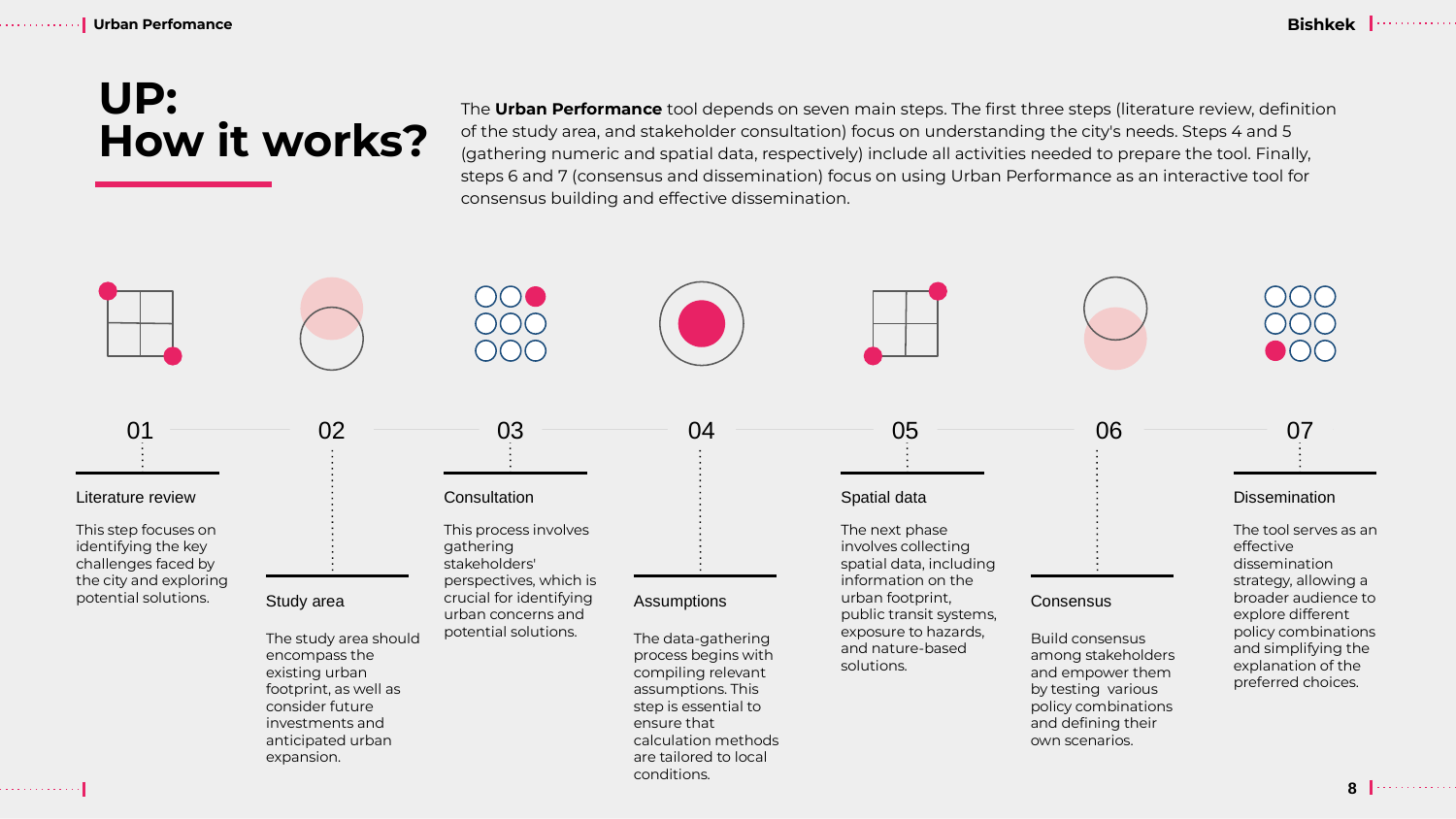

Bishkek
UP:
How it works?
The Urban Performance tool depends on seven main steps. The first three steps (literature review, definition of the study area, and stakeholder consultation) focus on understanding the city's needs. Steps 4 and 5 (gathering numeric and spatial data, respectively) include all activities needed to prepare the tool. Finally, steps 6 and 7 (consensus and dissemination) focus on using Urban Performance as an interactive tool for consensus building and effective dissemination.

01
02
03
04
05
06
07
Literature review

Consultation

Spatial data

Dissemination

This step focuses on identifying the key challenges faced by the city and exploring potential solutions.
This process involves gathering stakeholders' perspectives, which is crucial for identifying urban concerns and potential solutions.
The next phase involves collecting spatial data, including information on the urban footprint, public transit systems, exposure to hazards, and nature-based solutions.
The tool serves as an effective dissemination strategy, allowing a broader audience to explore different policy combinations and simplifying the explanation of the preferred choices.
Study area

Assumptions

Consensus

The study area should encompass the existing urban footprint, as well as consider future investments and anticipated urban expansion.
The data-gathering process begins with compiling relevant assumptions. This step is essential to ensure that calculation methods are tailored to local conditions.
Build consensus among stakeholders and empower them by testing  various policy combinations and defining their own scenarios.